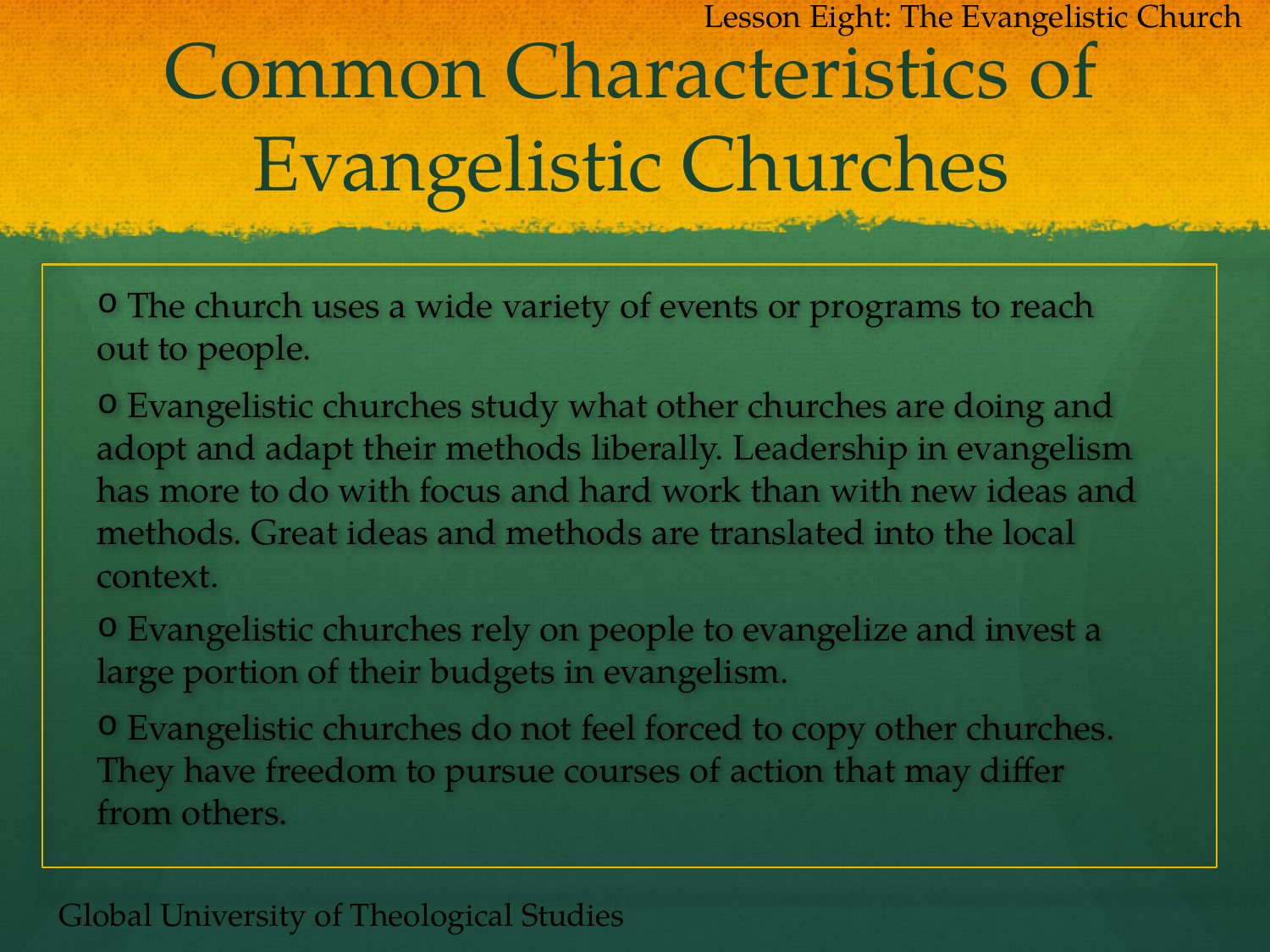

Lesson Eight: The Evangelistic Church

# Common Characteristics of Evangelistic Churches

 The church uses a wide variety of events or programs to reach out to people.
 Evangelistic churches study what other churches are doing and adopt and adapt their methods liberally. Leadership in evangelism has more to do with focus and hard work than with new ideas and methods. Great ideas and methods are translated into the local context.
 Evangelistic churches rely on people to evangelize and invest a large portion of their budgets in evangelism.
 Evangelistic churches do not feel forced to copy other churches. They have freedom to pursue courses of action that may differ from others.
Global University of Theological Studies